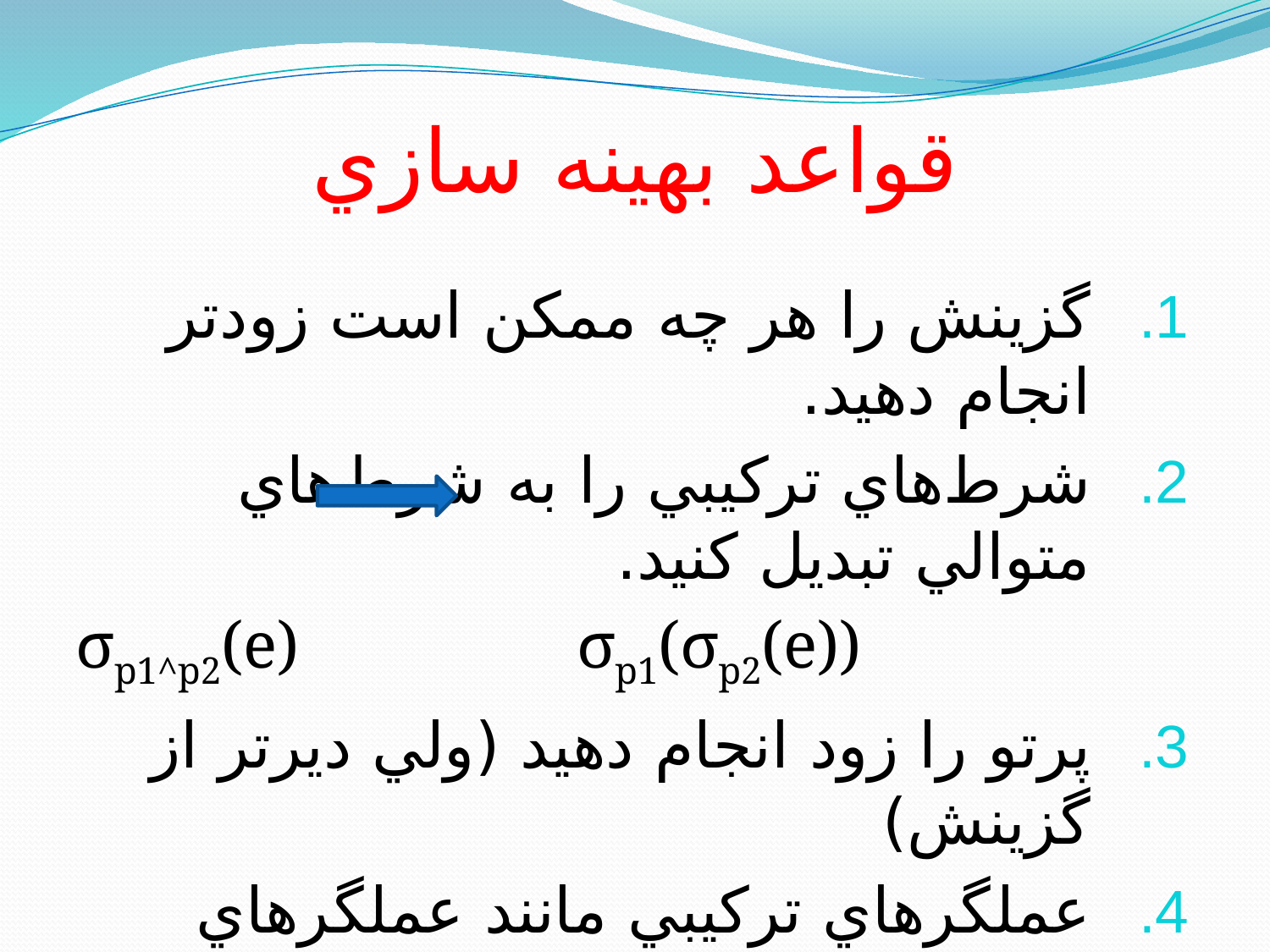

# قواعد بهينه سازي
گزينش را هر چه ممکن است زودتر انجام دهيد.
شرط‌هاي ترکيبي را به شرط‌هاي متوالي تبديل کنيد.
σp1^p2(e) 		 σp1(σp2(e))
پرتو را زود انجام دهيد (ولي ديرتر از گزينش)
عملگرهاي ترکيبي مانند عملگرهاي مجموعه‌اي و پيوند در انتها بيايند.